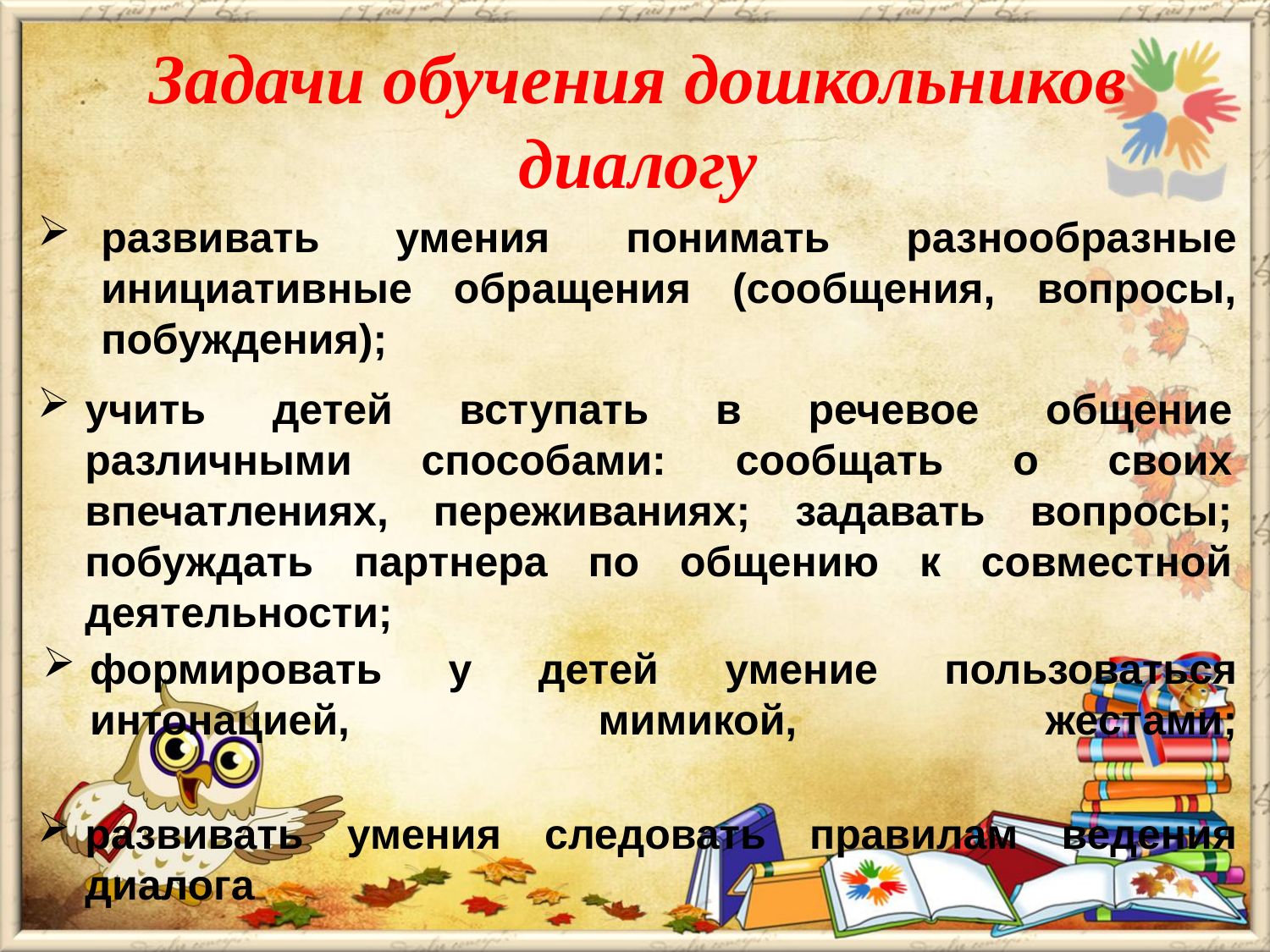

Задачи обучения дошкольников диалогу

# развивать умения понимать разнообразные инициативные обращения (сообщения, вопросы, побуждения);
учить детей вступать в речевое общение различными способами: сообщать о своих впечатлениях, переживаниях; задавать вопросы; побуждать партнера по общению к совместной деятельности;
формировать у детей умение пользоваться интонацией, мимикой, жестами;
развивать умения следовать правилам ведения диалога